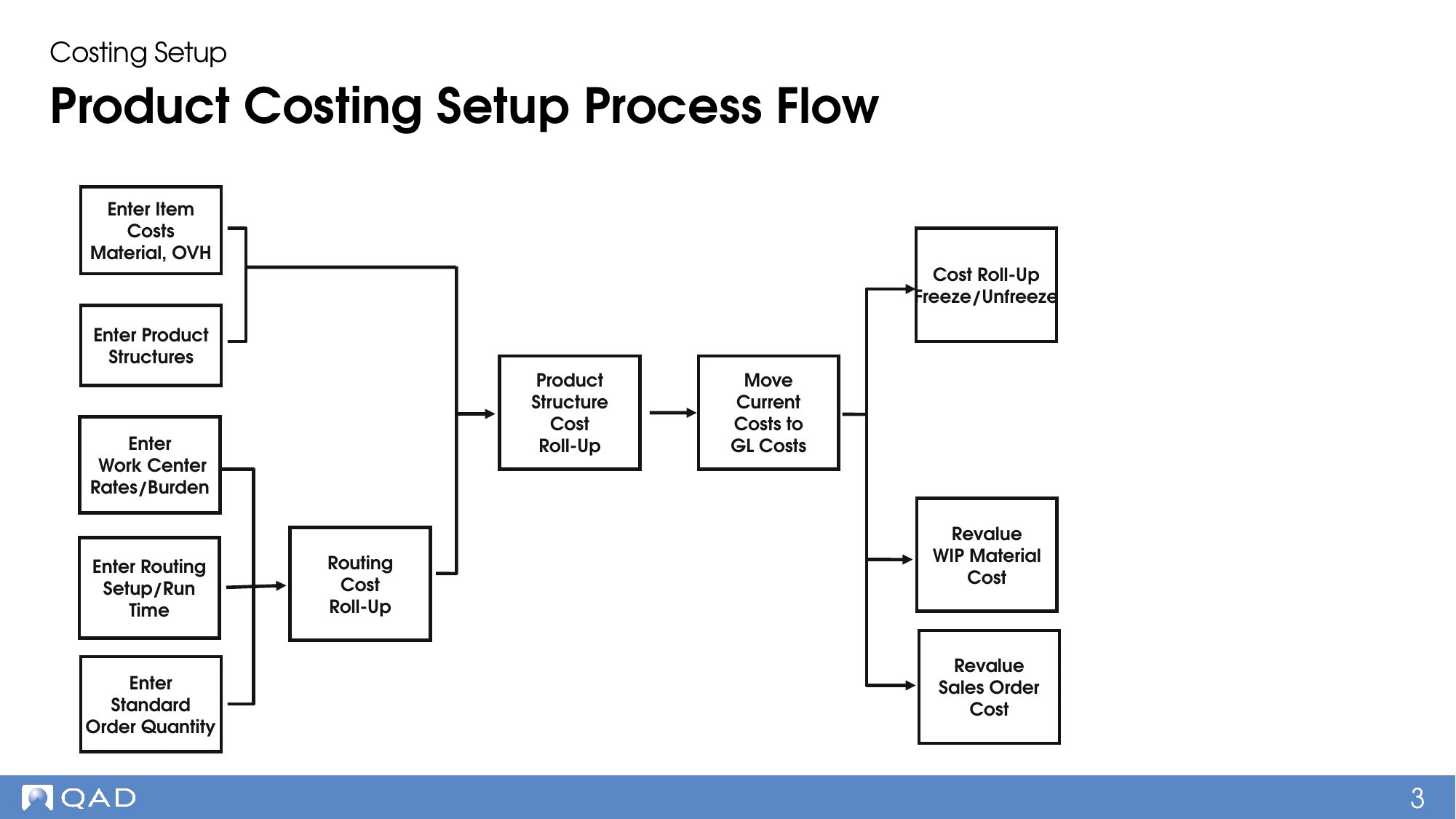

Costing Setup
# Product Costing Setup Process Flow
Enter Item
Costs
Material, OVH

Cost Roll-Up
Freeze/Unfreeze

Enter Product
Structures
Product
Structure
Cost
Roll-Up
Move
Current
Costs to
GL Costs

Enter
 Work Center
Rates/Burden

Revalue
WIP Material
Cost
Routing
Cost
Roll-Up
Enter Routing
Setup/Run
Time

Revalue
Sales Order
Cost
Enter
Standard
Order Quantity
3